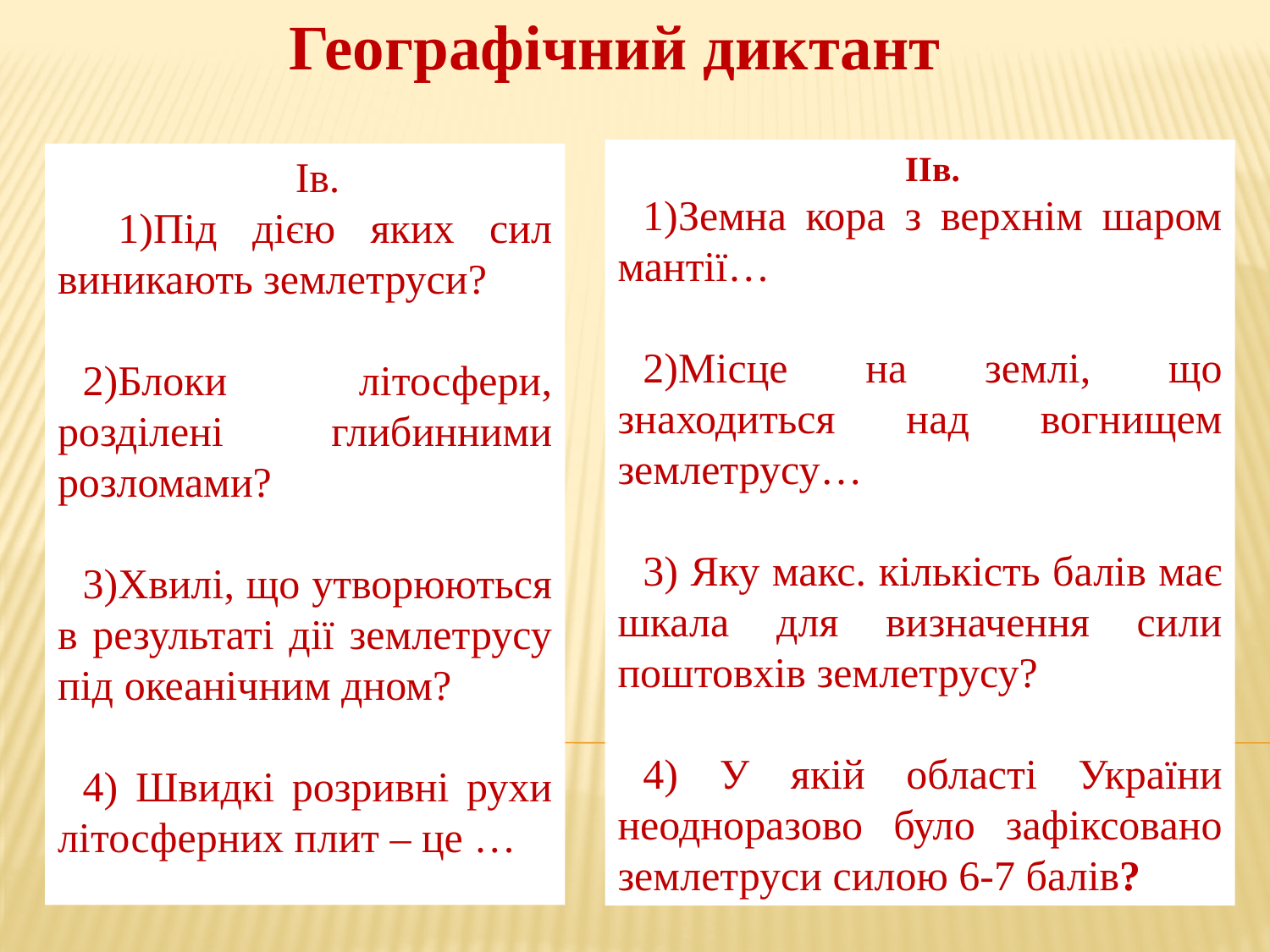

Географічний диктант
IIв.
Земна кора з верхнім шаром мантії…

2)Місце на землі, що знаходиться над вогнищем землетрусу…

3) Яку макс. кількість балів має шкала для визначення сили поштовхів землетрусу?

4) У якій області України неодноразово було зафіксовано землетруси силою 6-7 балів?
Iв.
 1)Під дією яких сил виникають землетруси?

2)Блоки літосфери, розділені глибинними розломами?

3)Хвилі, що утворюються в результаті дії землетрусу під океанічним дном?

4) Швидкі розривні рухи літосферних плит – це …